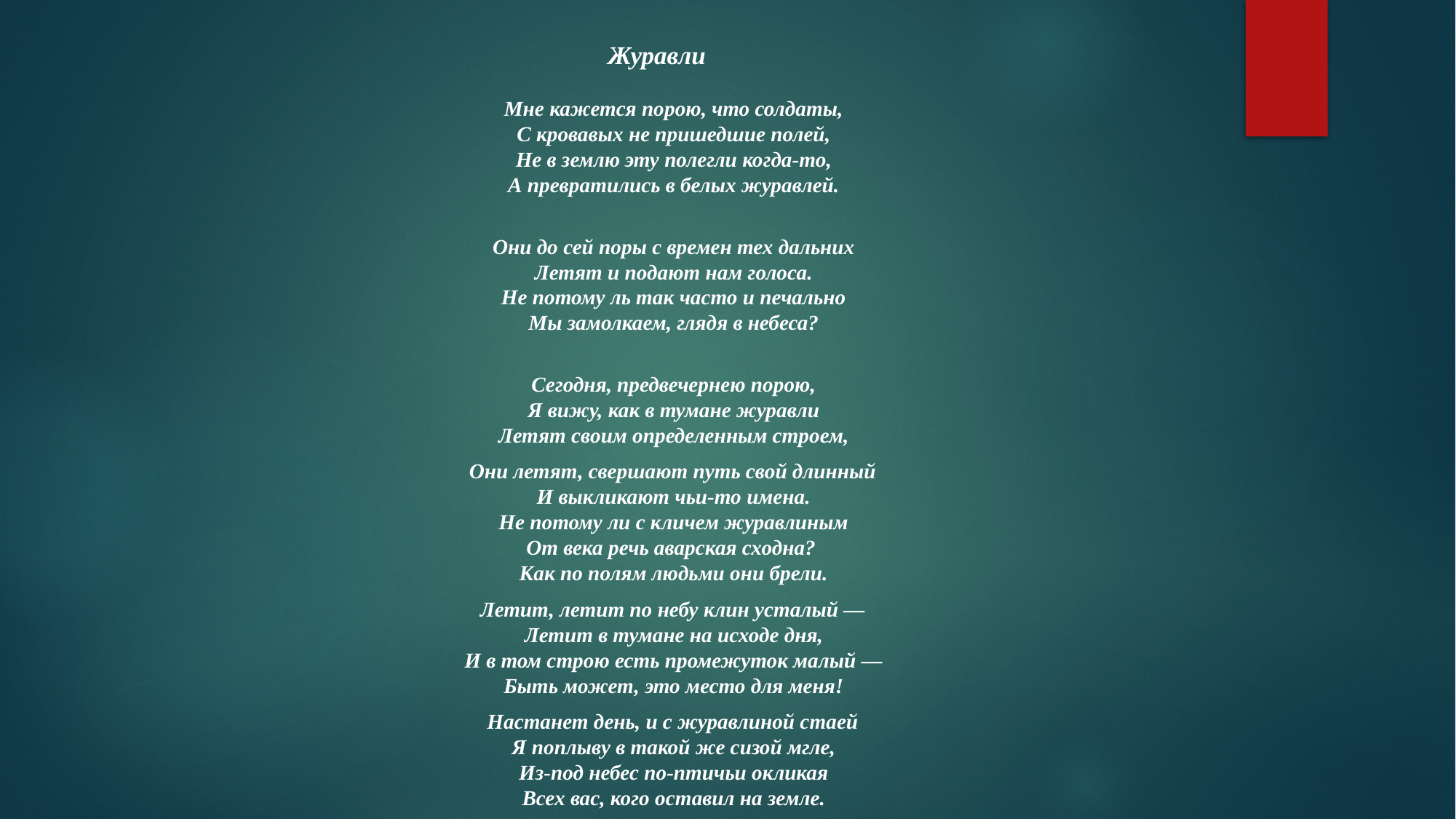

Журавли
 
Мне кажется порою, что солдаты,
С кровавых не пришедшие полей,
Не в землю эту полегли когда-то,
А превратились в белых журавлей.
Они до сей поры с времен тех дальних
Летят и подают нам голоса.
Не потому ль так часто и печально
Мы замолкаем, глядя в небеса?
Сегодня, предвечернею порою,
Я вижу, как в тумане журавли
Летят своим определенным строем,
      Они летят, свершают путь свой длинный
И выкликают чьи-то имена.
Не потому ли с кличем журавлиным
От века речь аварская сходна?
Как по полям людьми они брели.
      Летит, летит по небу клин усталый —
Летит в тумане на исходе дня,
И в том строю есть промежуток малый —
Быть может, это место для меня!
      Настанет день, и с журавлиной стаей
Я поплыву в такой же сизой мгле,
Из-под небес по-птичьи окликая
Всех вас, кого оставил на земле.